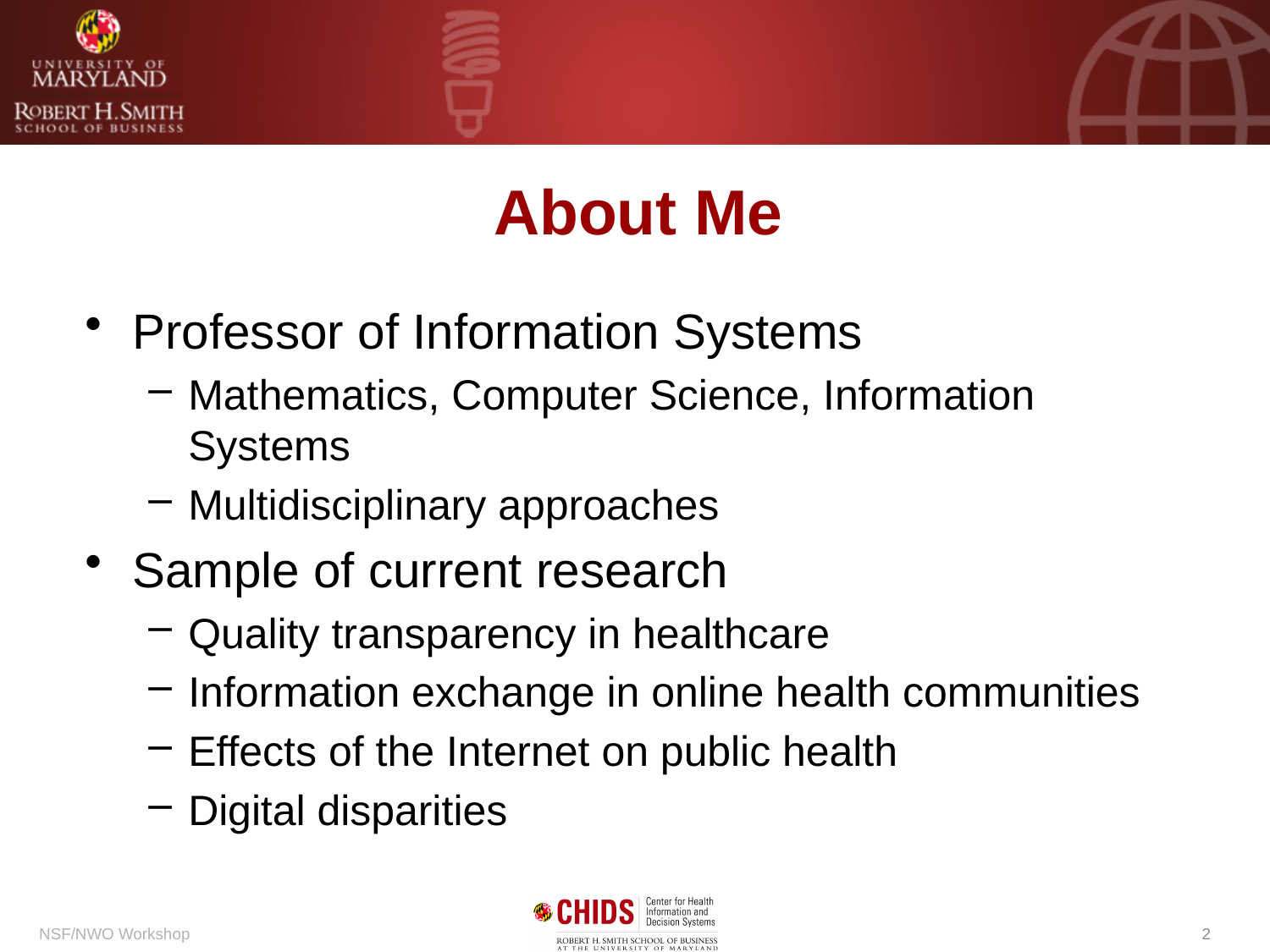

# About Me
Professor of Information Systems
Mathematics, Computer Science, Information Systems
Multidisciplinary approaches
Sample of current research
Quality transparency in healthcare
Information exchange in online health communities
Effects of the Internet on public health
Digital disparities
2
NSF/NWO Workshop